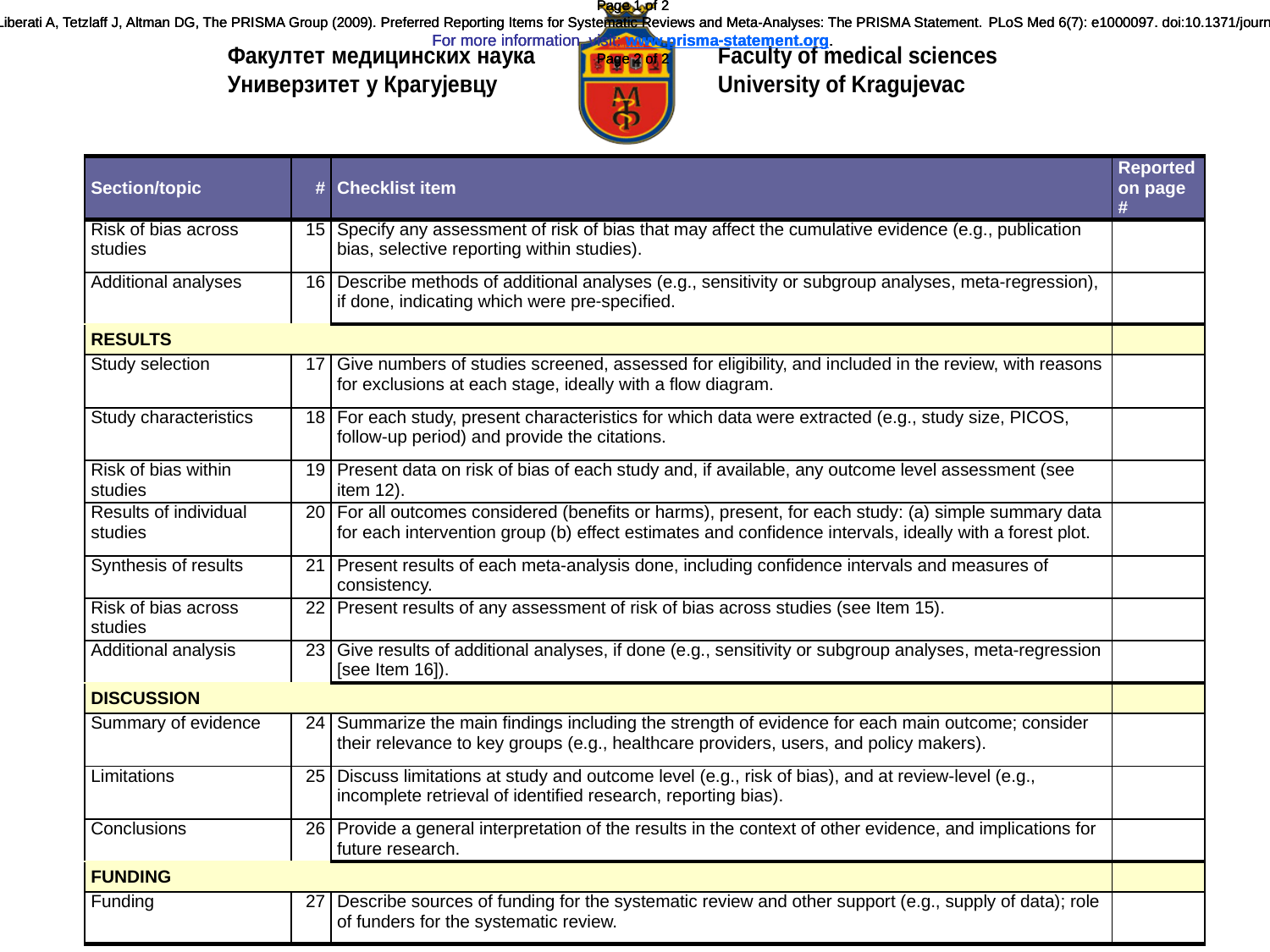

Page 1 of 2
From:  Moher D, Liberati A, Tetzlaff J, Altman DG, The PRISMA Group (2009). Preferred Reporting Items for Systematic Reviews and Meta-Analyses: The PRISMA Statement. PLoS Med 6(7): e1000097. doi:10.1371/journal.pmed1000097
For more information, visit: www.prisma-statement.org.
Page 2 of 2
Page 1 of 2
From:  Moher D, Liberati A, Tetzlaff J, Altman DG, The PRISMA Group (2009). Preferred Reporting Items for Systematic Reviews and Meta-Analyses: The PRISMA Statement. PLoS Med 6(7): e1000097. doi:10.1371/journal.pmed1000097
For more information, visit: www.prisma-statement.org.
Page 2 of 2
Page 1 of 2
From:  Moher D, Liberati A, Tetzlaff J, Altman DG, The PRISMA Group (2009). Preferred Reporting Items for Systematic Reviews and Meta-Analyses: The PRISMA Statement. PLoS Med 6(7): e1000097. doi:10.1371/journal.pmed1000097
For more information, visit: www.prisma-statement.org.
Page 2 of 2
| Section/topic | # | Checklist item | Reported on page # |
| --- | --- | --- | --- |
| Risk of bias across studies | 15 | Specify any assessment of risk of bias that may affect the cumulative evidence (e.g., publication bias, selective reporting within studies). |  |
| Additional analyses | 16 | Describe methods of additional analyses (e.g., sensitivity or subgroup analyses, meta-regression), if done, indicating which were pre-specified. |  |
| RESULTS |  |  |  |
| Study selection | 17 | Give numbers of studies screened, assessed for eligibility, and included in the review, with reasons for exclusions at each stage, ideally with a flow diagram. |  |
| Study characteristics | 18 | For each study, present characteristics for which data were extracted (e.g., study size, PICOS, follow-up period) and provide the citations. |  |
| Risk of bias within studies | 19 | Present data on risk of bias of each study and, if available, any outcome level assessment (see item 12). |  |
| Results of individual studies | 20 | For all outcomes considered (benefits or harms), present, for each study: (a) simple summary data for each intervention group (b) effect estimates and confidence intervals, ideally with a forest plot. |  |
| Synthesis of results | 21 | Present results of each meta-analysis done, including confidence intervals and measures of consistency. |  |
| Risk of bias across studies | 22 | Present results of any assessment of risk of bias across studies (see Item 15). |  |
| Additional analysis | 23 | Give results of additional analyses, if done (e.g., sensitivity or subgroup analyses, meta-regression [see Item 16]). |  |
| DISCUSSION |  |  |  |
| Summary of evidence | 24 | Summarize the main findings including the strength of evidence for each main outcome; consider their relevance to key groups (e.g., healthcare providers, users, and policy makers). |  |
| Limitations | 25 | Discuss limitations at study and outcome level (e.g., risk of bias), and at review-level (e.g., incomplete retrieval of identified research, reporting bias). |  |
| Conclusions | 26 | Provide a general interpretation of the results in the context of other evidence, and implications for future research. |  |
| FUNDING |  |  |  |
| Funding | 27 | Describe sources of funding for the systematic review and other support (e.g., supply of data); role of funders for the systematic review. |  |